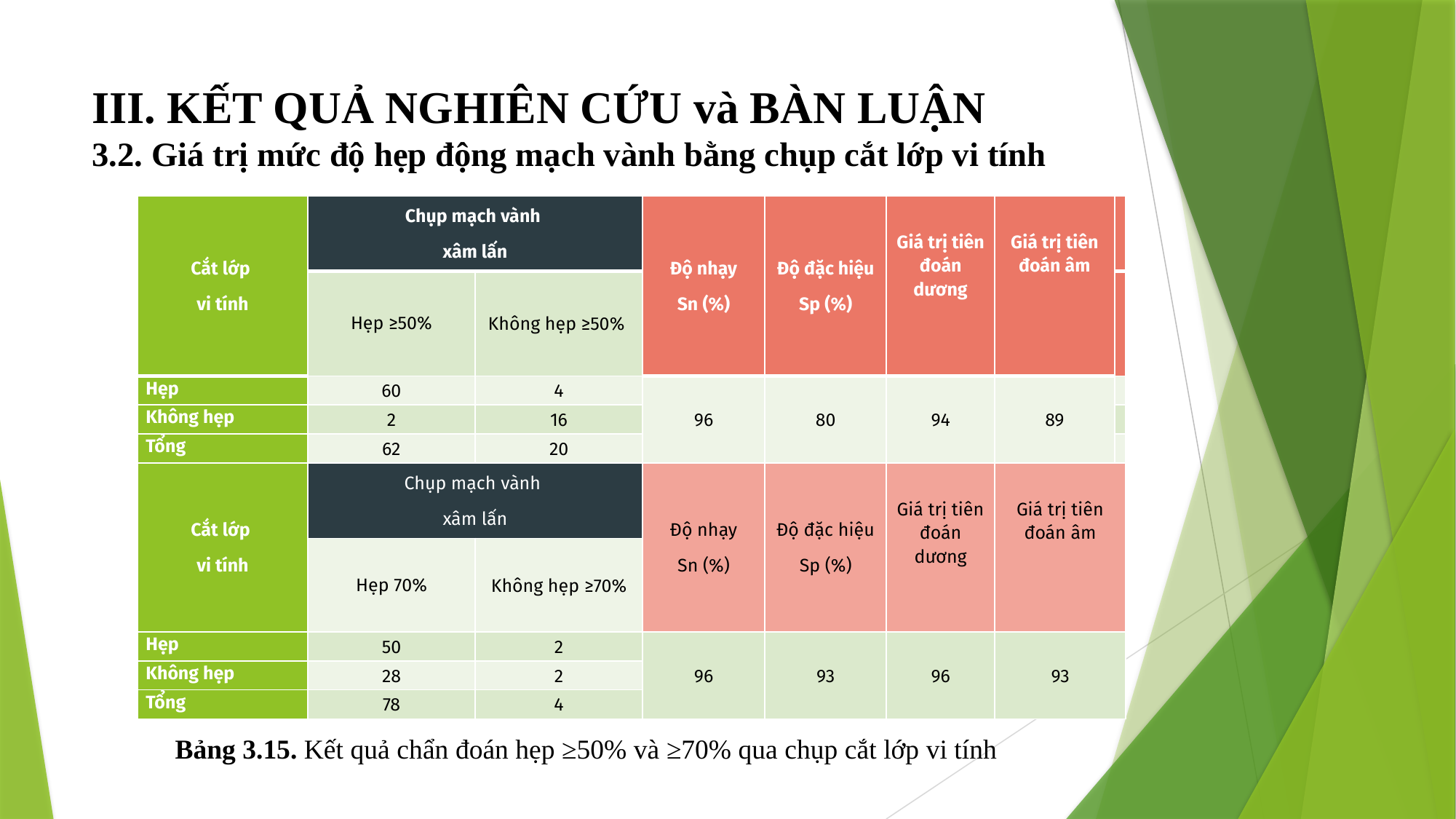

# III. KẾT QUẢ NGHIÊN CỨU và BÀN LUẬN 3.2. Giá trị mức độ hẹp động mạch vành bằng chụp cắt lớp vi tính
| Cắt lớp vi tính | Chụp mạch vành xâm lấn |  | Độ nhạy Sn (%) | Độ đặc hiệu Sp (%) | Giá trị tiên đoán dương | Giá trị tiên đoán âm |  |
| --- | --- | --- | --- | --- | --- | --- | --- |
|  | Hẹp ≥50% | Không hẹp ≥50% |  |  |  |  |  |
| Hẹp | 60 | 4 | 96 | 80 | 94 | 89 |  |
| Không hẹp | 2 | 16 |  |  |  |  |  |
| Tổng | 62 | 20 |  |  |  |  |  |
| Cắt lớp vi tính | Chụp mạch vành xâm lấn |  | Độ nhạy Sn (%) | Độ đặc hiệu Sp (%) | Giá trị tiên đoán dương | Giá trị tiên đoán âm |  |
|  | Hẹp 70% | Không hẹp ≥70% |  |  |  |  |  |
| Hẹp | 50 | 2 | 96 | 93 | 96 | 93 |  |
| Không hẹp | 28 | 2 |  |  |  |  |  |
| Tổng | 78 | 4 |  |  |  |  |  |
Bảng 3.15. Kết quả chẩn đoán hẹp ≥50% và ≥70% qua chụp cắt lớp vi tính